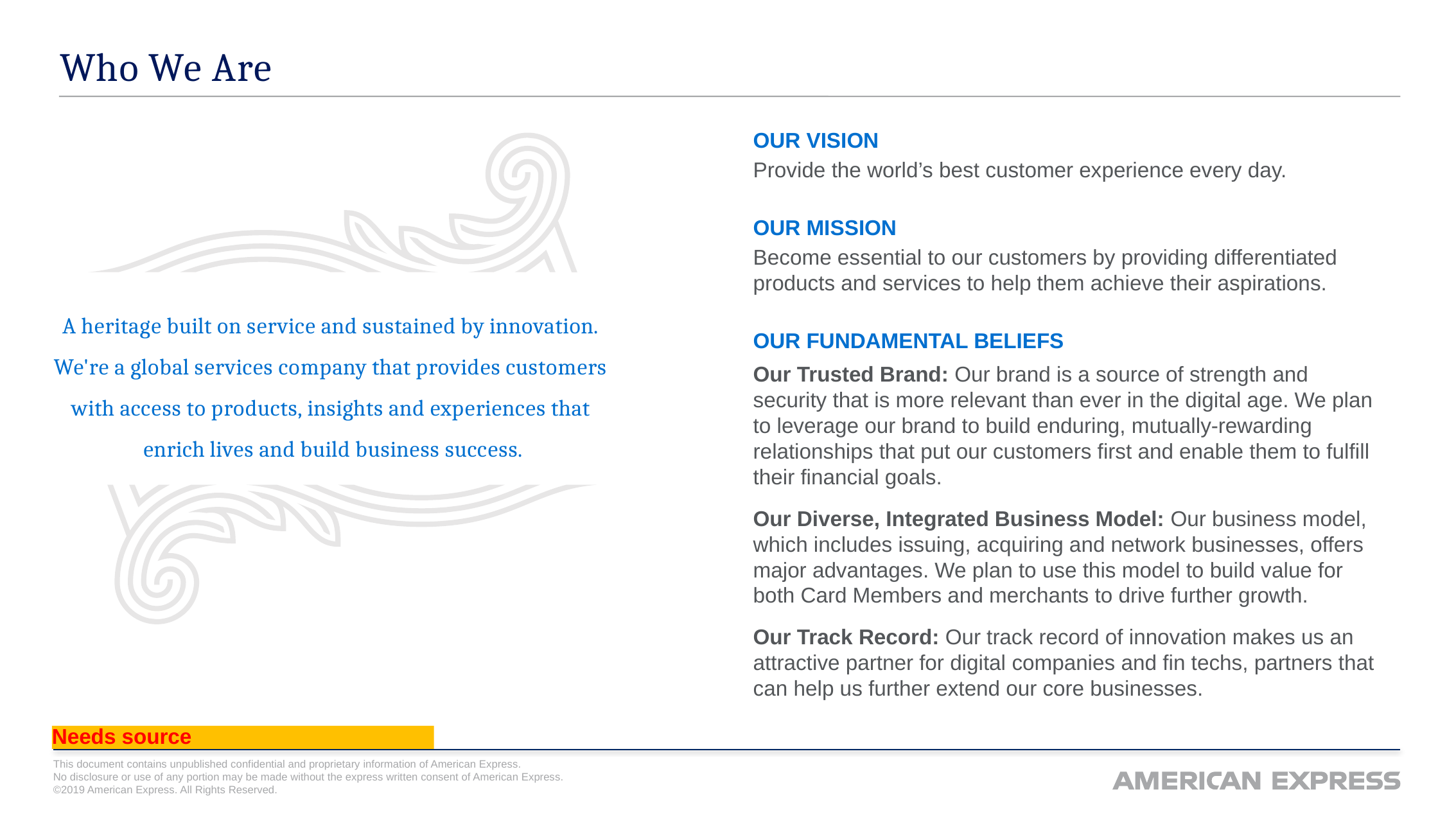

# Who We Are
OUR VISION
Provide the world’s best customer experience every day.
OUR MISSION
Become essential to our customers by providing differentiated products and services to help them achieve their aspirations.
OUR FUNDAMENTAL BELIEFS
Our Trusted Brand: Our brand is a source of strength and security that is more relevant than ever in the digital age. We plan to leverage our brand to build enduring, mutually-rewarding relationships that put our customers first and enable them to fulfill their financial goals.
Our Diverse, Integrated Business Model: Our business model, which includes issuing, acquiring and network businesses, offers major advantages. We plan to use this model to build value for both Card Members and merchants to drive further growth.
Our Track Record: Our track record of innovation makes us an attractive partner for digital companies and fin techs, partners that can help us further extend our core businesses.

A heritage built on service and sustained by innovation.
We're a global services company that provides customers
with access to products, insights and experiences that
enrich lives and build business success.

Needs source